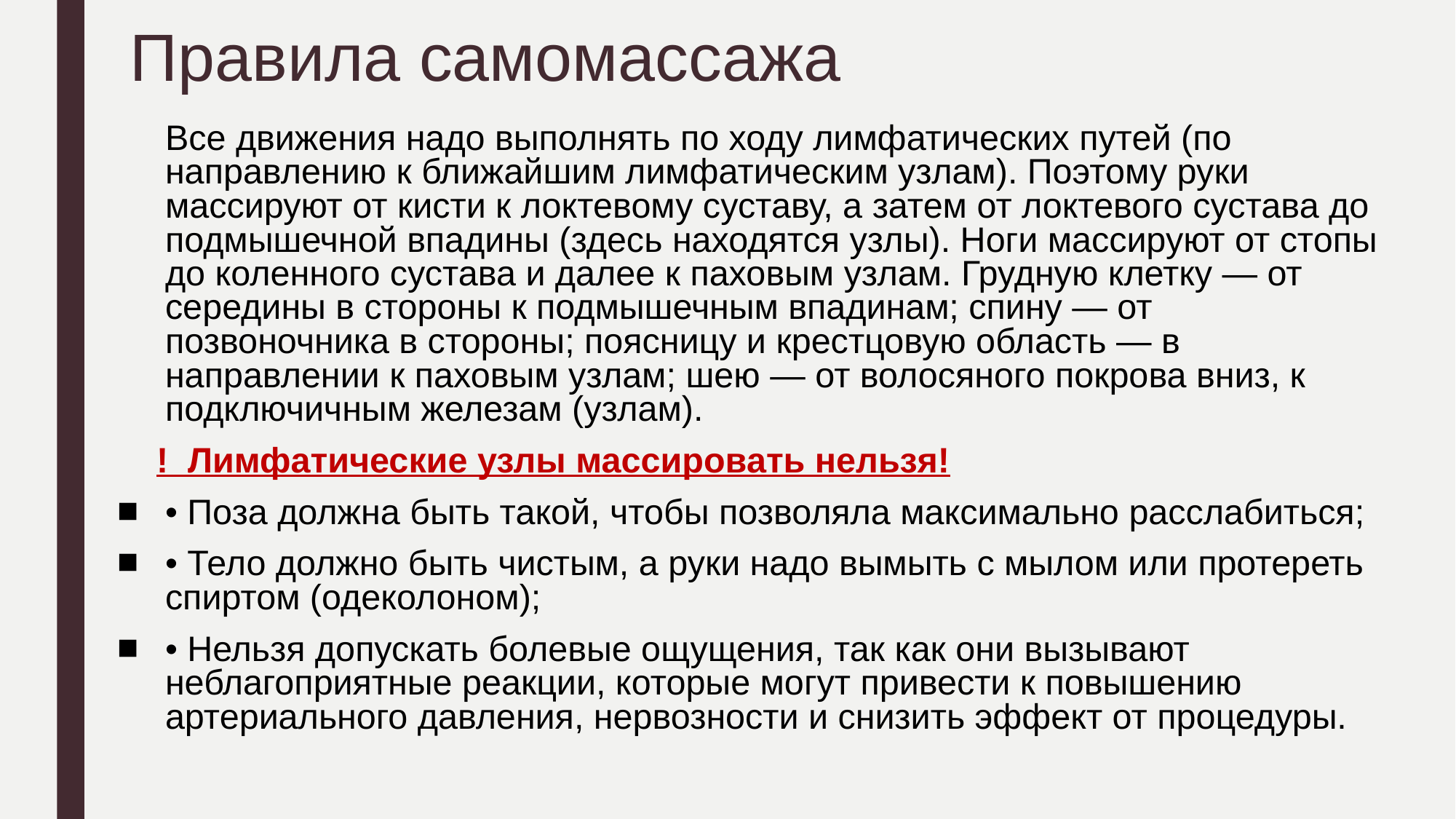

# Правила самомассажа
	Все движения надо выполнять по ходу лимфатических путей (по направлению к ближайшим лимфатическим узлам). Поэтому руки массируют от кисти к локтевому суставу, а затем от локтевого сустава до подмышечной впадины (здесь находятся узлы). Ноги массируют от стопы до коленного сустава и далее к паховым узлам. Грудную клетку — от середины в стороны к подмышечным впадинам; спину — от позвоночника в стороны; поясницу и крестцовую область — в направлении к паховым узлам; шею — от волосяного покрова вниз, к подключичным железам (узлам).
    !  Лимфатические узлы массировать нельзя!
• Поза должна быть такой, чтобы позволяла максимально расслабиться;
• Тело должно быть чистым, а руки надо вымыть с мылом или протереть спиртом (одеколоном);
• Нельзя допускать болевые ощущения, так как они вызывают неблагоприятные реакции, которые могут привести к повышению артериального давления, нервозности и снизить эффект от процедуры.